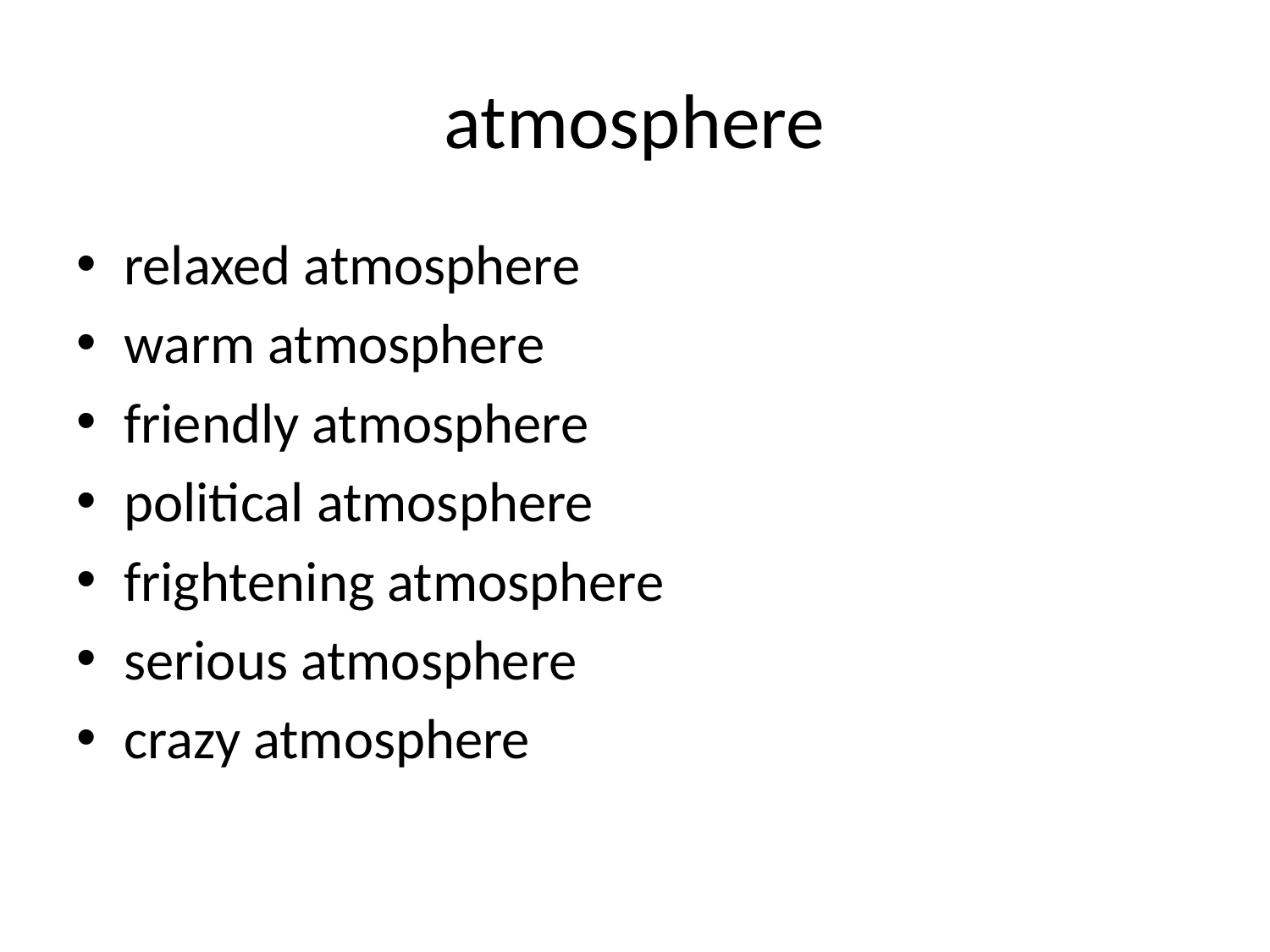

# atmosphere
relaxed atmosphere
warm atmosphere
friendly atmosphere
political atmosphere
frightening atmosphere
serious atmosphere
crazy atmosphere